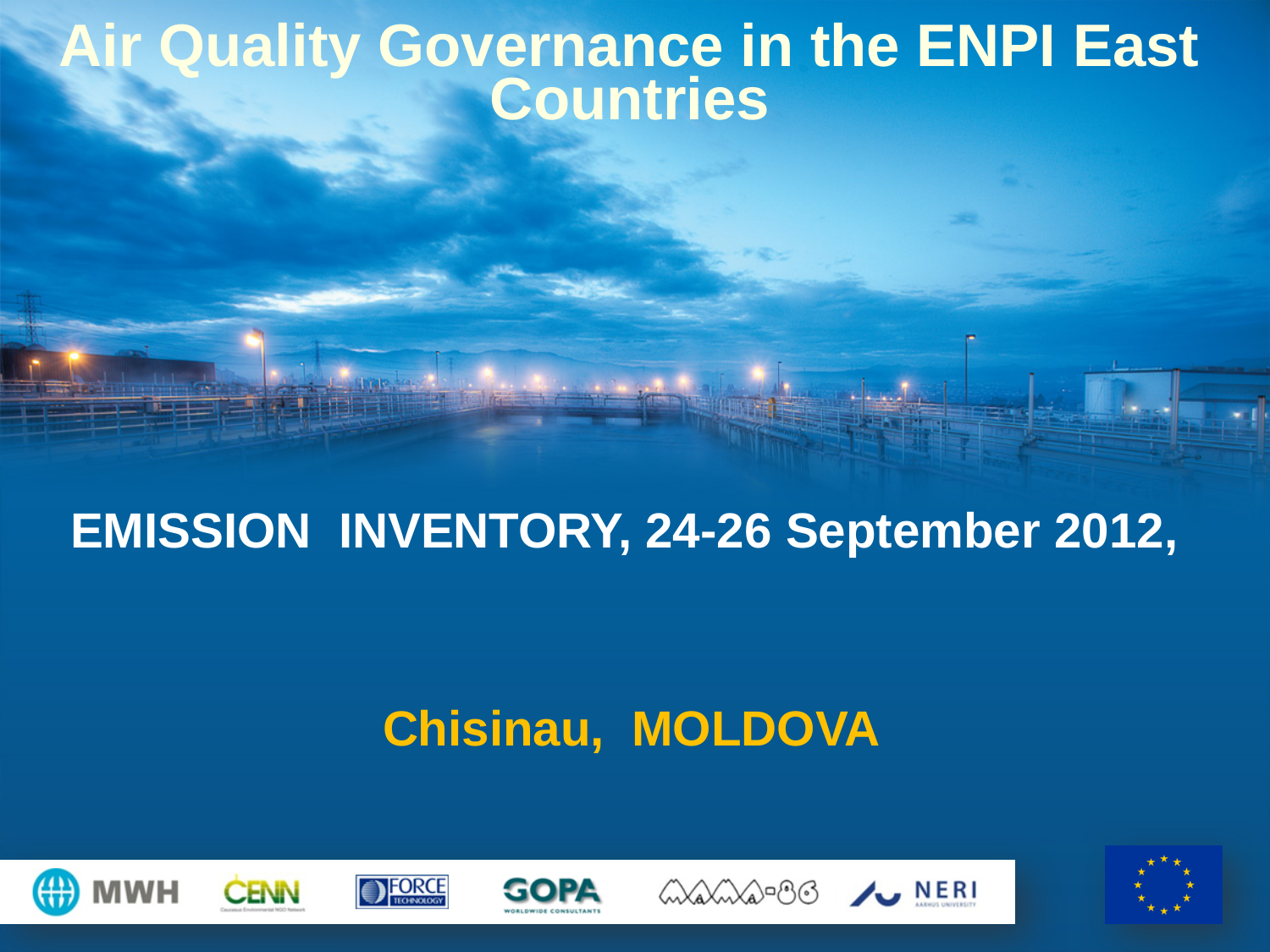

# Air Quality Governance in the ENPI East Countries
EMISSION  INVENTORY, 24-26 September 2012,

Chisinau,  MOLDOVA